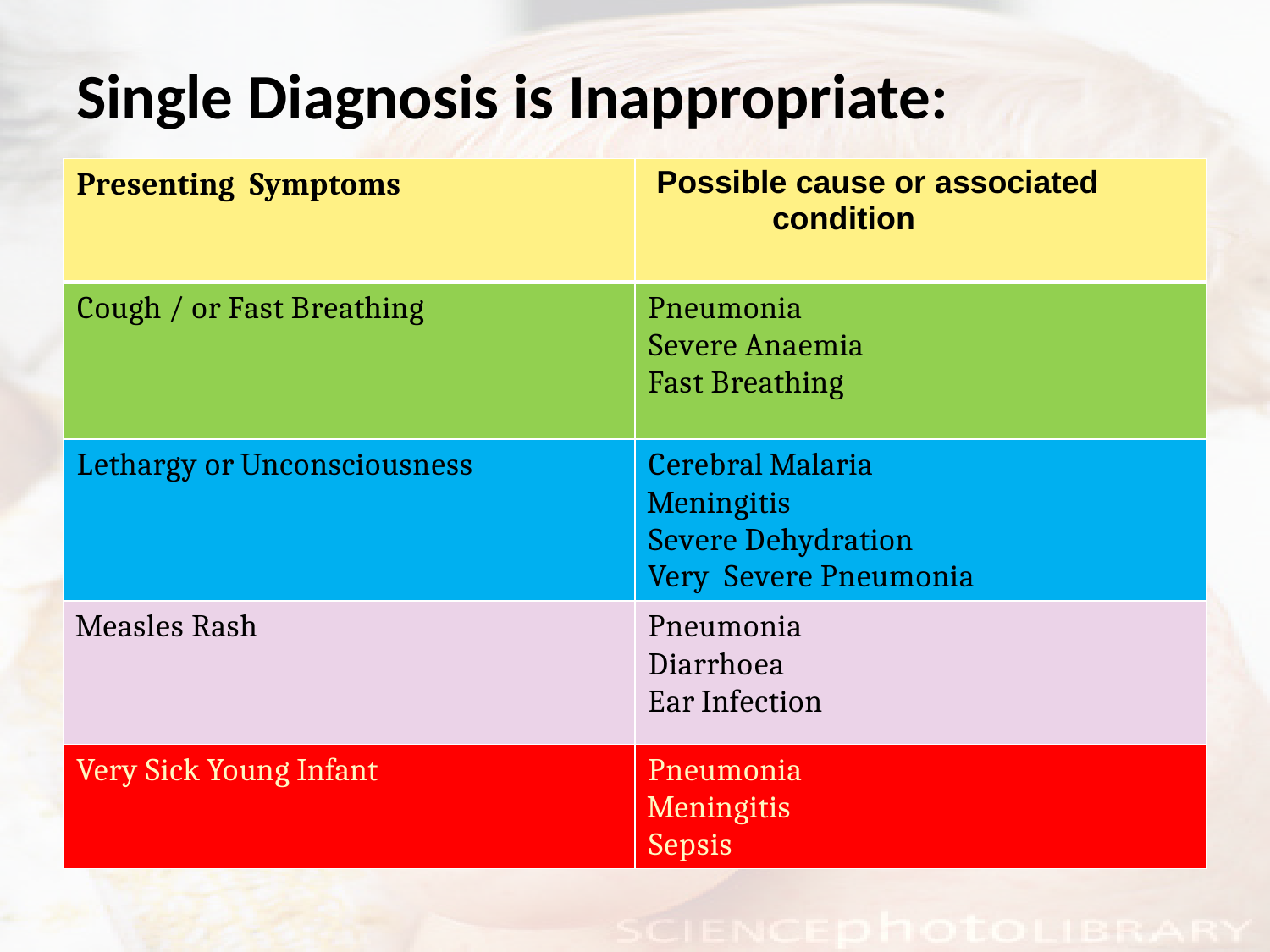

# Single Diagnosis is Inappropriate:
| Presenting Symptoms | Possible cause or associated condition |
| --- | --- |
| Cough / or Fast Breathing | Pneumonia Severe Anaemia Fast Breathing |
| Lethargy or Unconsciousness | Cerebral Malaria Meningitis Severe Dehydration Very Severe Pneumonia |
| Measles Rash | Pneumonia Diarrhoea Ear Infection |
| Very Sick Young Infant | Pneumonia Meningitis Sepsis |